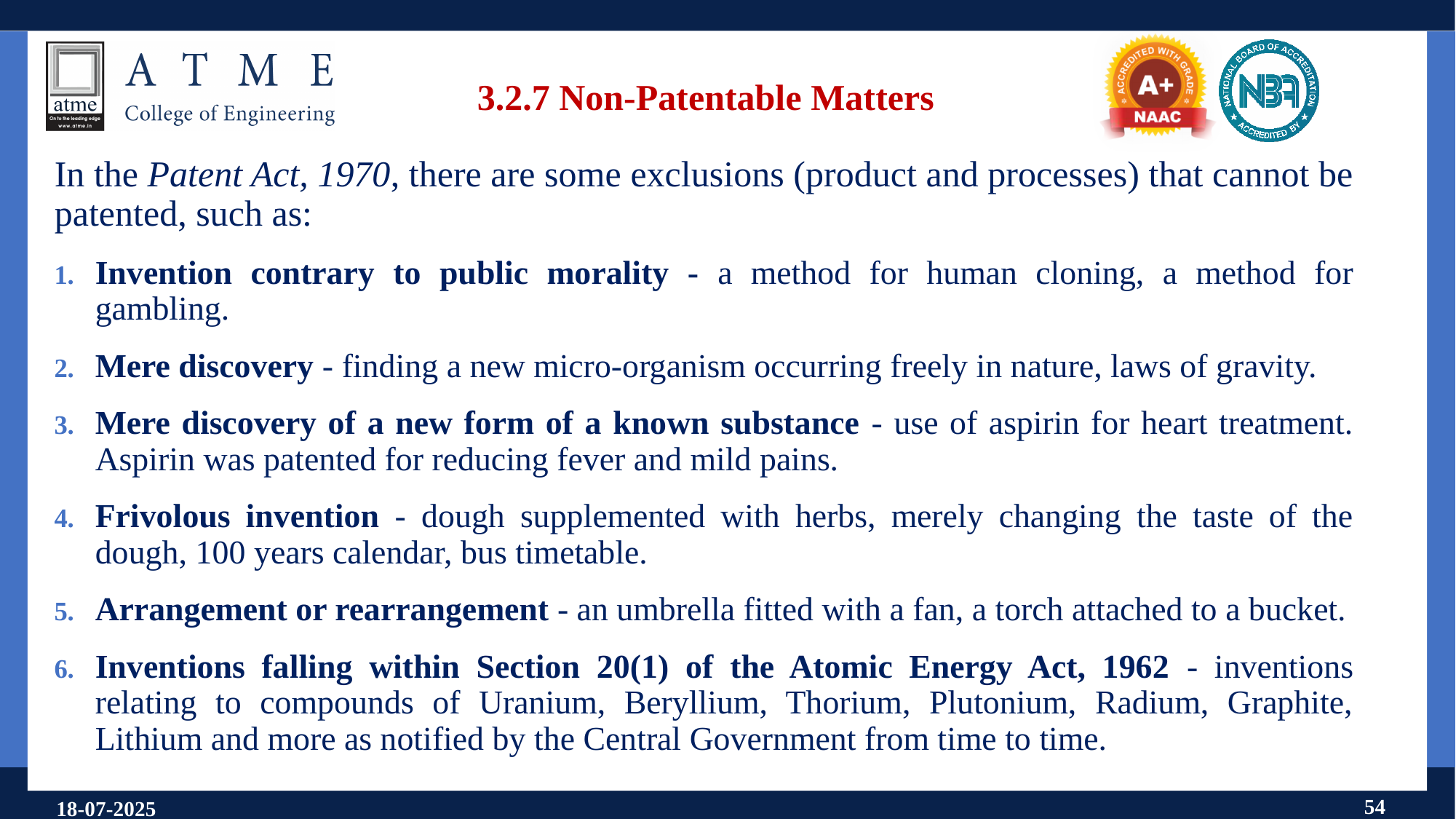

# 3.2.7 Non-Patentable Matters
In the Patent Act, 1970, there are some exclusions (product and processes) that cannot be patented, such as:
Invention contrary to public morality - a method for human cloning, a method for gambling.
Mere discovery - finding a new micro-organism occurring freely in nature, laws of gravity.
Mere discovery of a new form of a known substance - use of aspirin for heart treatment. Aspirin was patented for reducing fever and mild pains.
Frivolous invention - dough supplemented with herbs, merely changing the taste of the dough, 100 years calendar, bus timetable.
Arrangement or rearrangement - an umbrella fitted with a fan, a torch attached to a bucket.
Inventions falling within Section 20(1) of the Atomic Energy Act, 1962 - inventions relating to compounds of Uranium, Beryllium, Thorium, Plutonium, Radium, Graphite, Lithium and more as notified by the Central Government from time to time.

54
18-07-2025